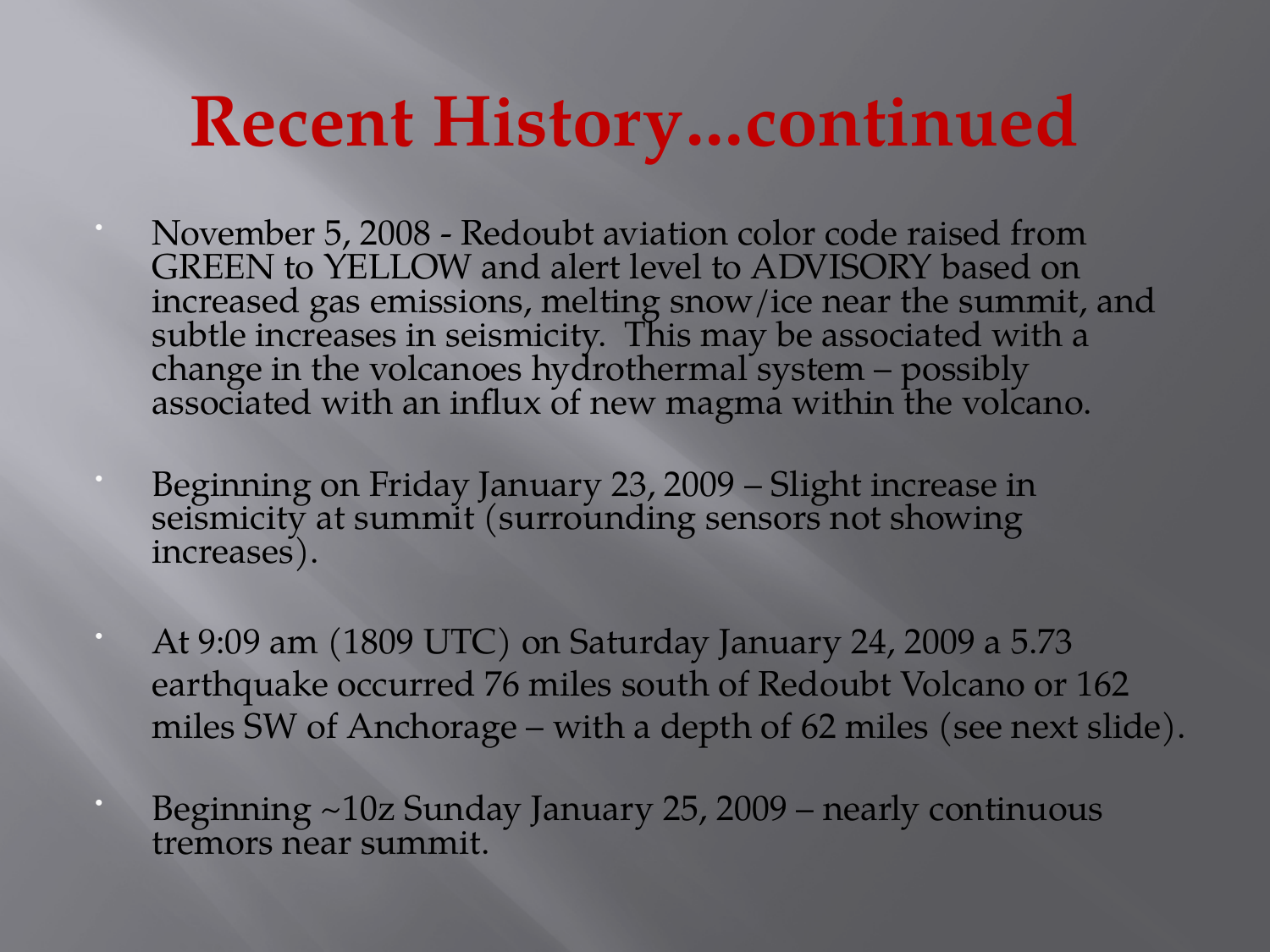

# Recent History…continued
November 5, 2008 - Redoubt aviation color code raised from GREEN to YELLOW and alert level to ADVISORY based on increased gas emissions, melting snow/ice near the summit, and subtle increases in seismicity.  This may be associated with a change in the volcanoes hydrothermal system – possibly associated with an influx of new magma within the volcano.

Beginning on Friday January 23, 2009 – Slight increase in seismicity at summit (surrounding sensors not showing increases).

At 9:09 am (1809 UTC) on Saturday January 24, 2009 a 5.73 earthquake occurred 76 miles south of Redoubt Volcano or 162 miles SW of Anchorage – with a depth of 62 miles (see next slide).

Beginning ~10z Sunday January 25, 2009 – nearly continuous tremors near summit.